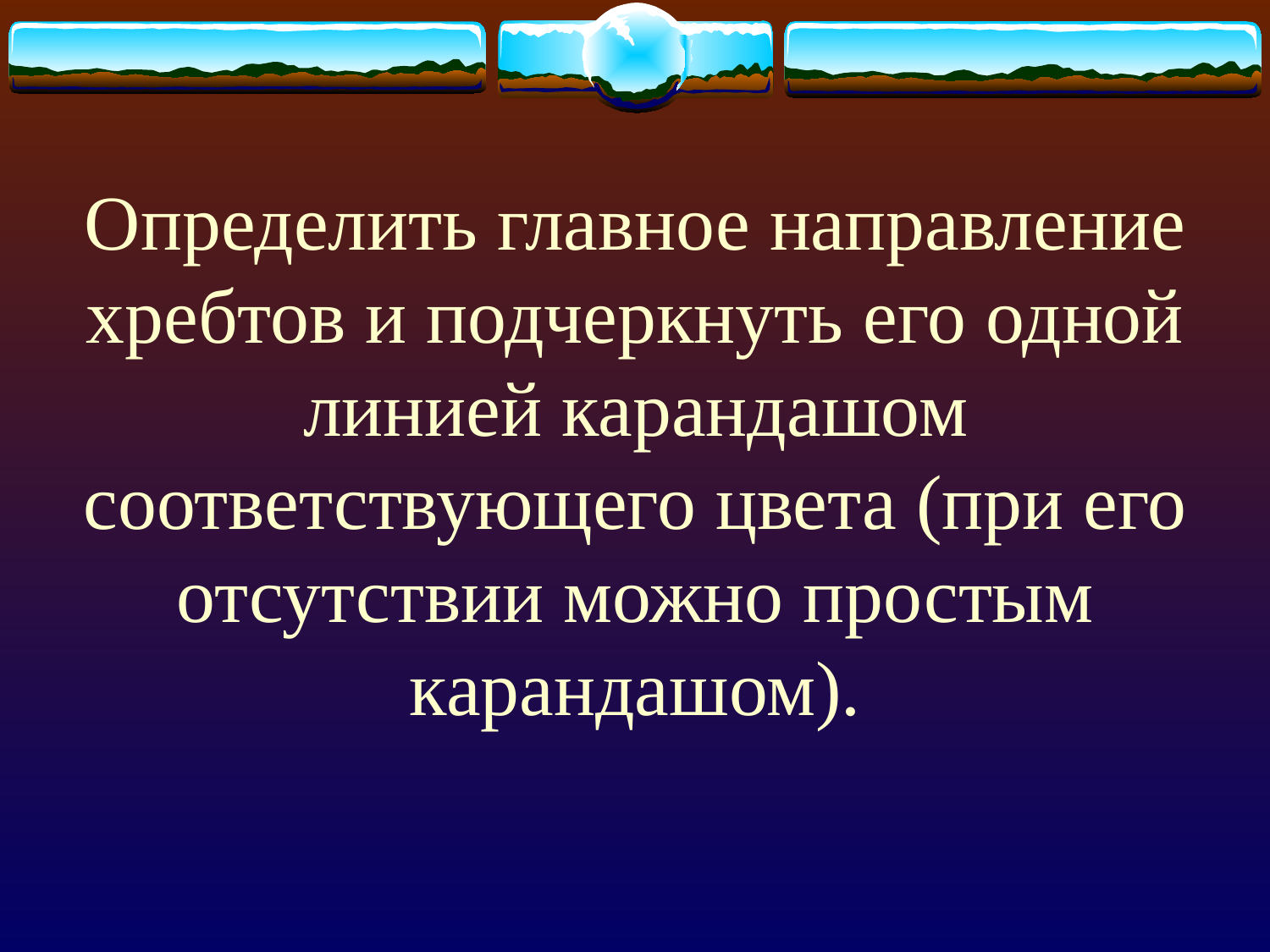

# Определить главное направление хребтов и подчеркнуть его одной линией карандашом соответствующего цвета (при его отсутствии можно простым карандашом).